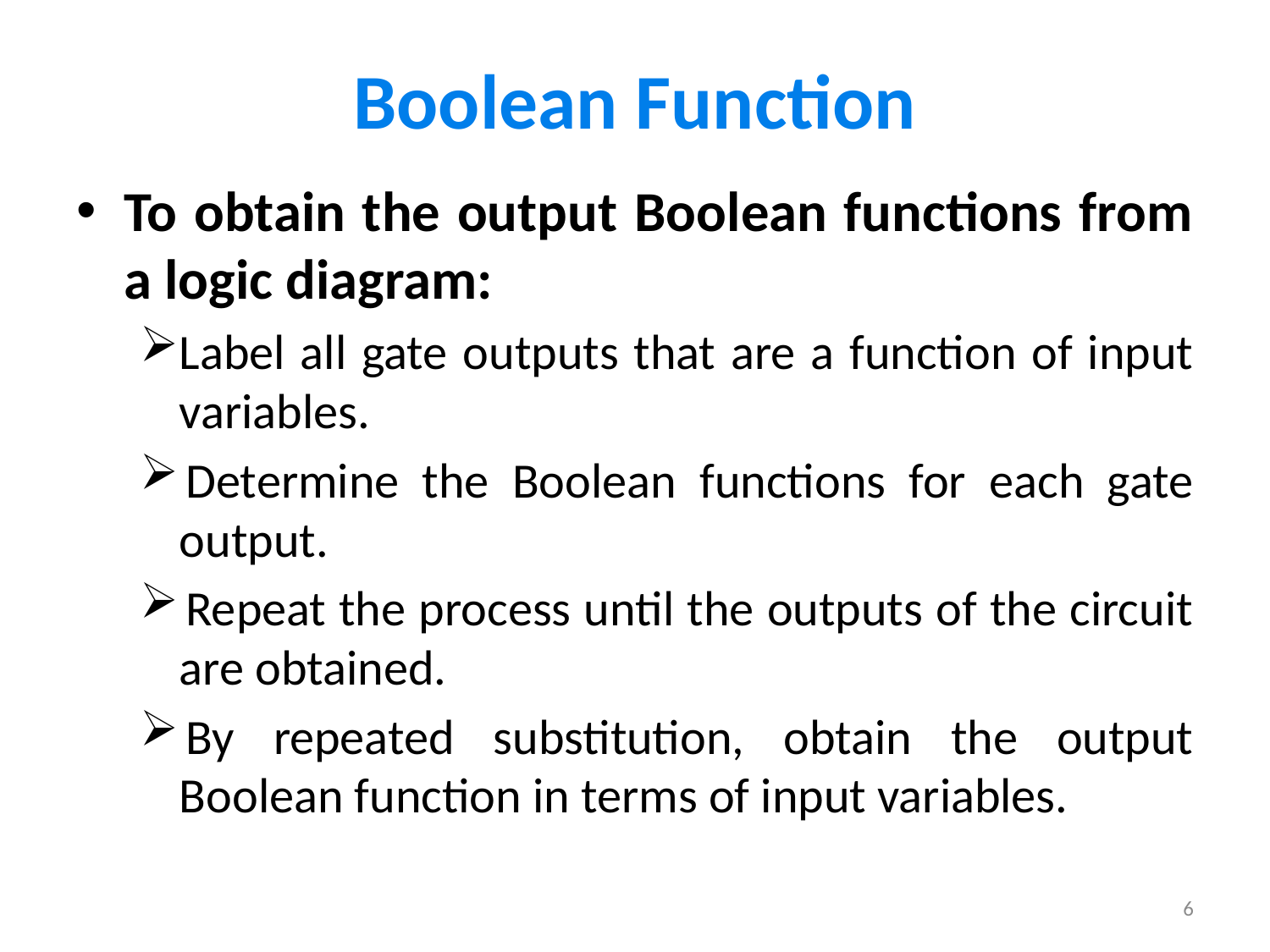

# Boolean Function
To obtain the output Boolean functions from a logic diagram:
Label all gate outputs that are a function of input variables.
 Determine the Boolean functions for each gate output.
 Repeat the process until the outputs of the circuit are obtained.
 By repeated substitution, obtain the output Boolean function in terms of input variables.

6